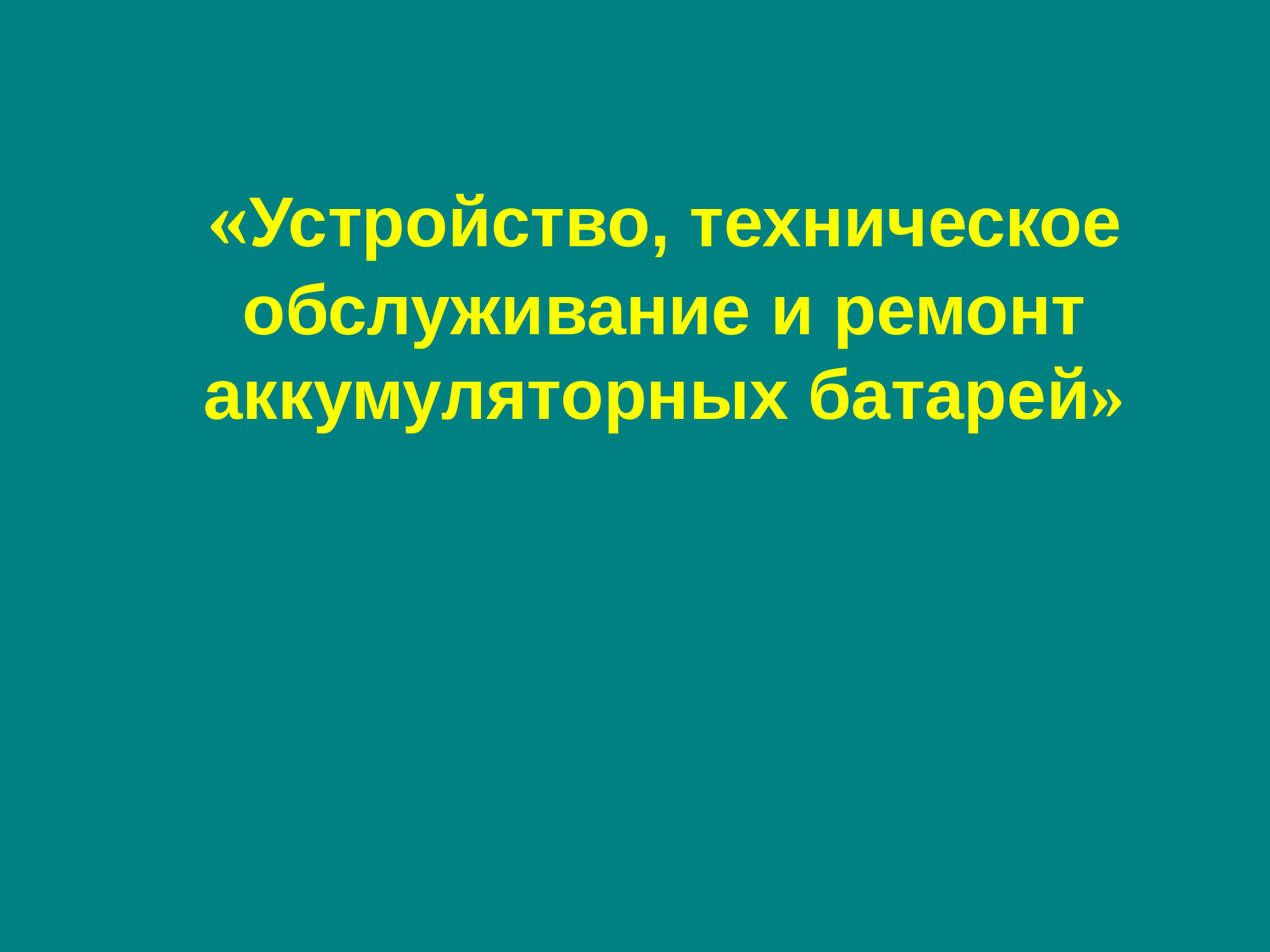

«Устройство, техническое обслуживание и ремонт аккумуляторных батарей»